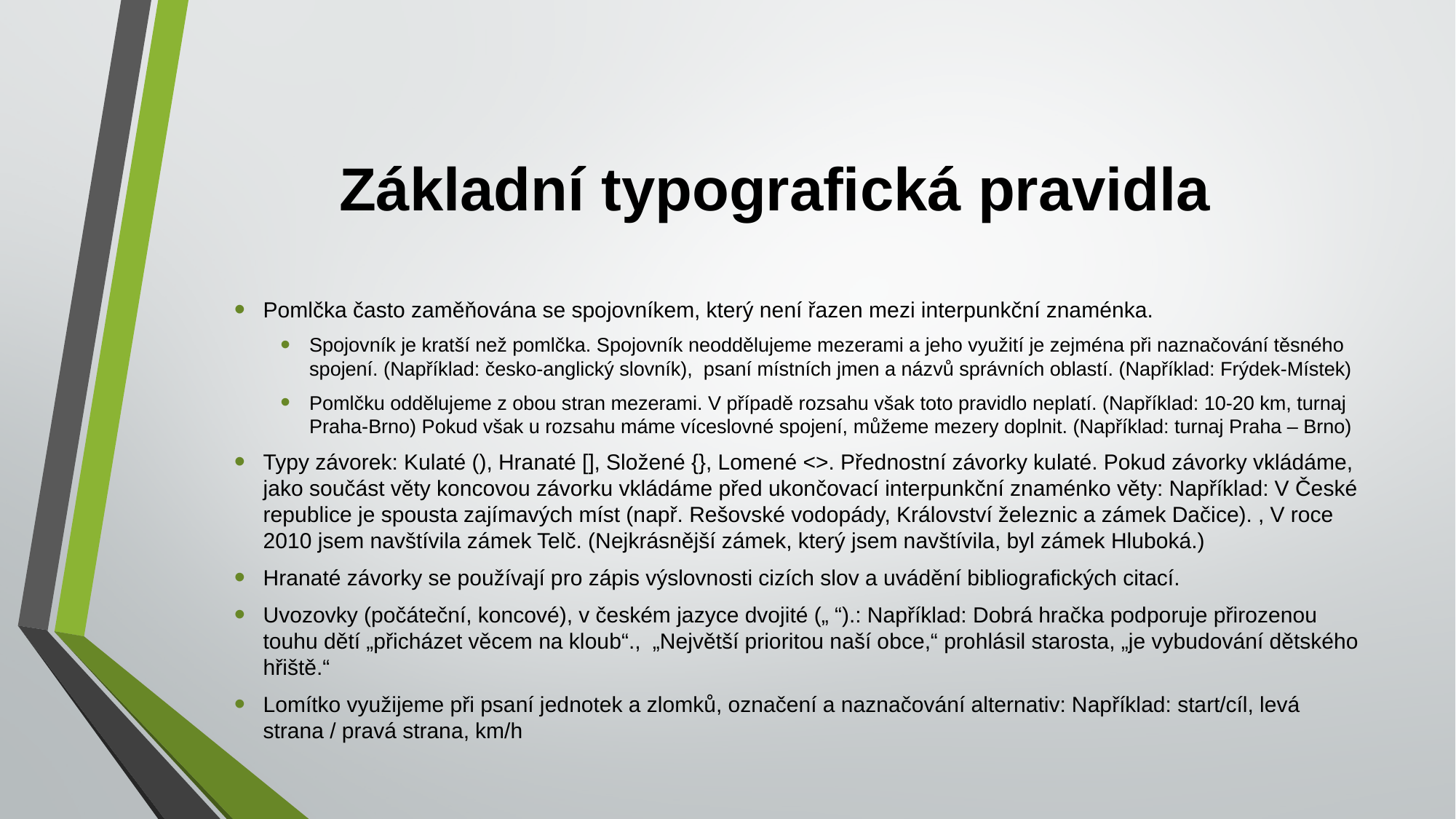

# Základní typografická pravidla
Pomlčka často zaměňována se spojovníkem, který není řazen mezi interpunkční znaménka.
Spojovník je kratší než pomlčka. Spojovník neoddělujeme mezerami a jeho využití je zejména při naznačování těsného spojení. (Například: česko-anglický slovník),  psaní místních jmen a názvů správních oblastí. (Například: Frýdek-Místek)
Pomlčku oddělujeme z obou stran mezerami. V případě rozsahu však toto pravidlo neplatí. (Například: 10-20 km, turnaj Praha-Brno) Pokud však u rozsahu máme víceslovné spojení, můžeme mezery doplnit. (Například: turnaj Praha – Brno)
Typy závorek: Kulaté (), Hranaté [], Složené {}, Lomené <>. Přednostní závorky kulaté. Pokud závorky vkládáme, jako součást věty koncovou závorku vkládáme před ukončovací interpunkční znaménko věty: Například: V České republice je spousta zajímavých míst (např. Rešovské vodopády, Království železnic a zámek Dačice). , V roce 2010 jsem navštívila zámek Telč. (Nejkrásnější zámek, který jsem navštívila, byl zámek Hluboká.)
Hranaté závorky se používají pro zápis výslovnosti cizích slov a uvádění bibliografických citací.
Uvozovky (počáteční, koncové), v českém jazyce dvojité („ “).: Například: Dobrá hračka podporuje přirozenou touhu dětí „přicházet věcem na kloub“.,  „Největší prioritou naší obce,“ prohlásil starosta, „je vybudování dětského hřiště.“
Lomítko využijeme při psaní jednotek a zlomků, označení a naznačování alternativ: Například: start/cíl, levá strana / pravá strana, km/h